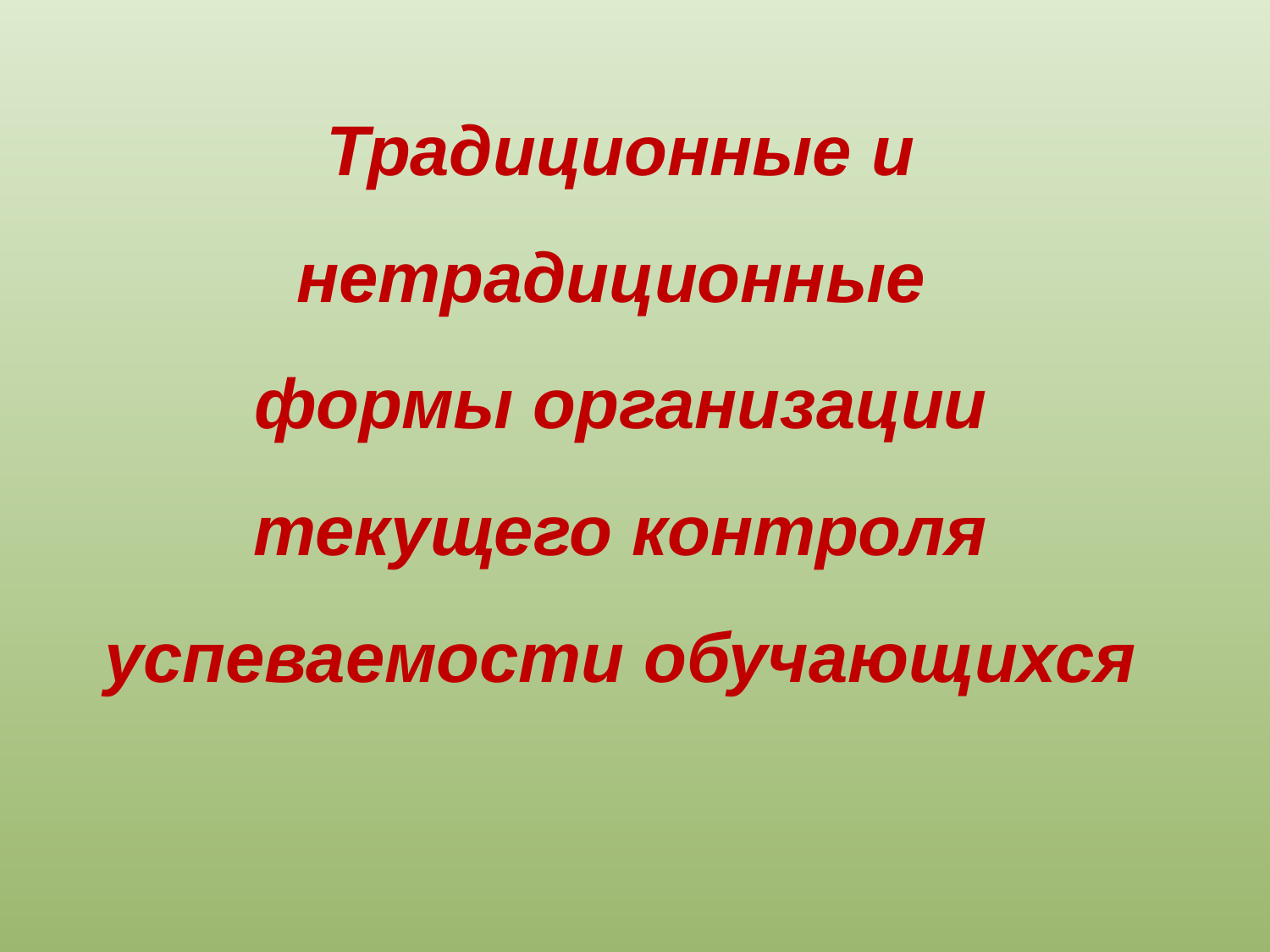

Традиционные и нетрадиционные
формы организации текущего контроля успеваемости обучающихся